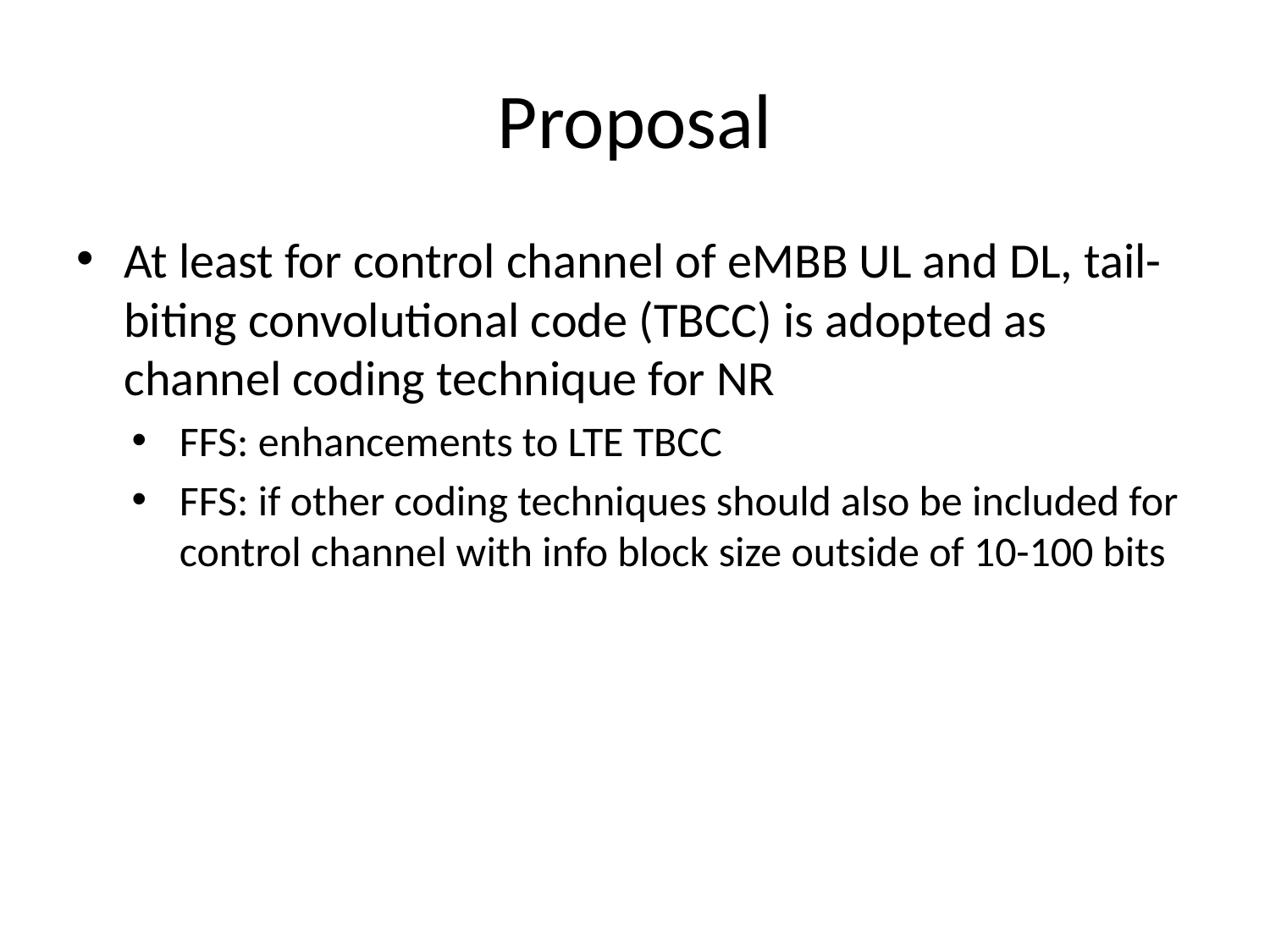

# Proposal
At least for control channel of eMBB UL and DL, tail-biting convolutional code (TBCC) is adopted as channel coding technique for NR
FFS: enhancements to LTE TBCC
FFS: if other coding techniques should also be included for control channel with info block size outside of 10-100 bits